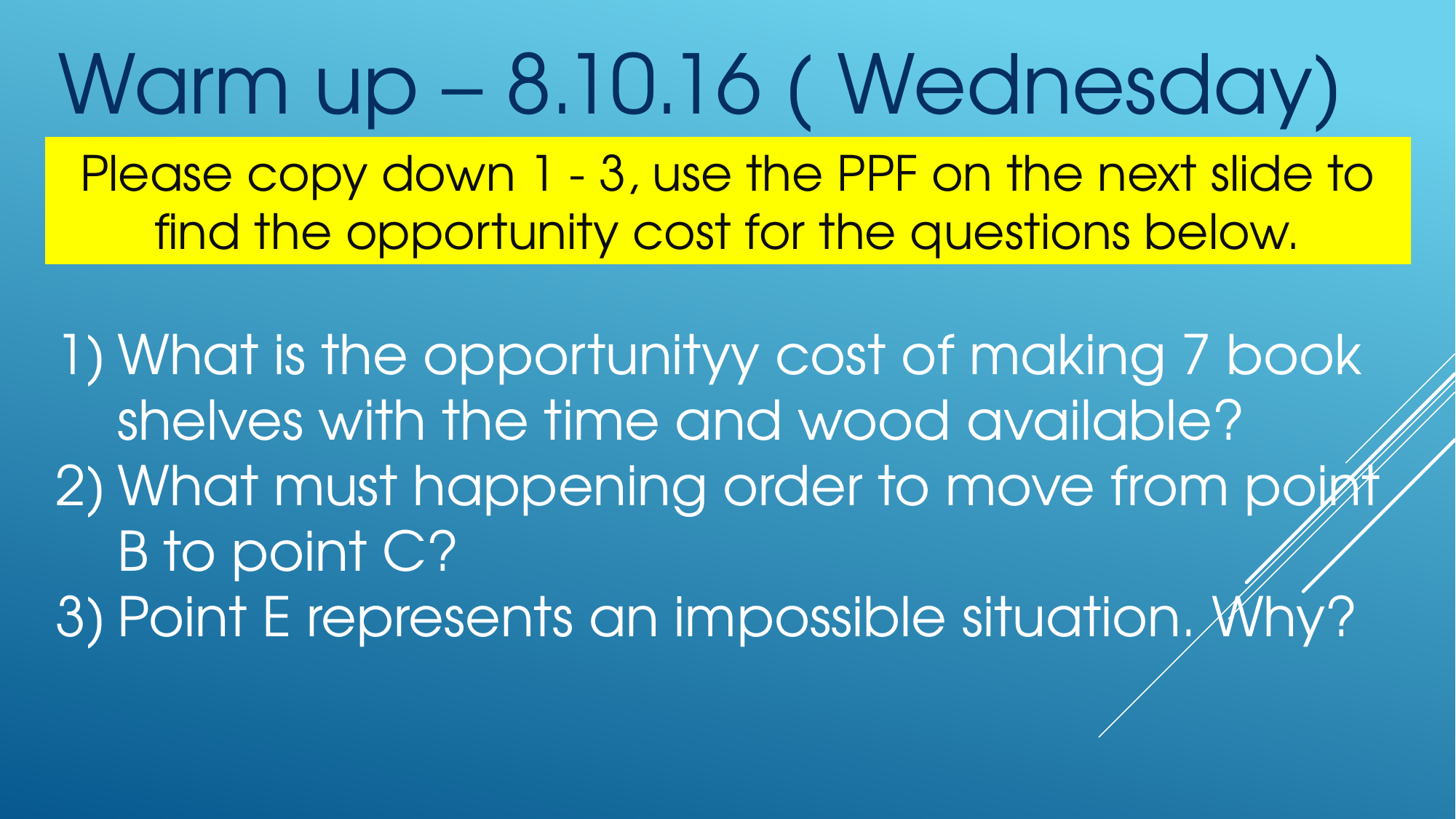

Warm up – 8.10.16 ( Wednesday)
Please copy down 1 - 3, use the PPF on the next slide to find the opportunity cost for the questions below.
What is the opportunityy cost of making 7 book shelves with the time and wood available?
What must happening order to move from point B to point C?
Point E represents an impossible situation. Why?